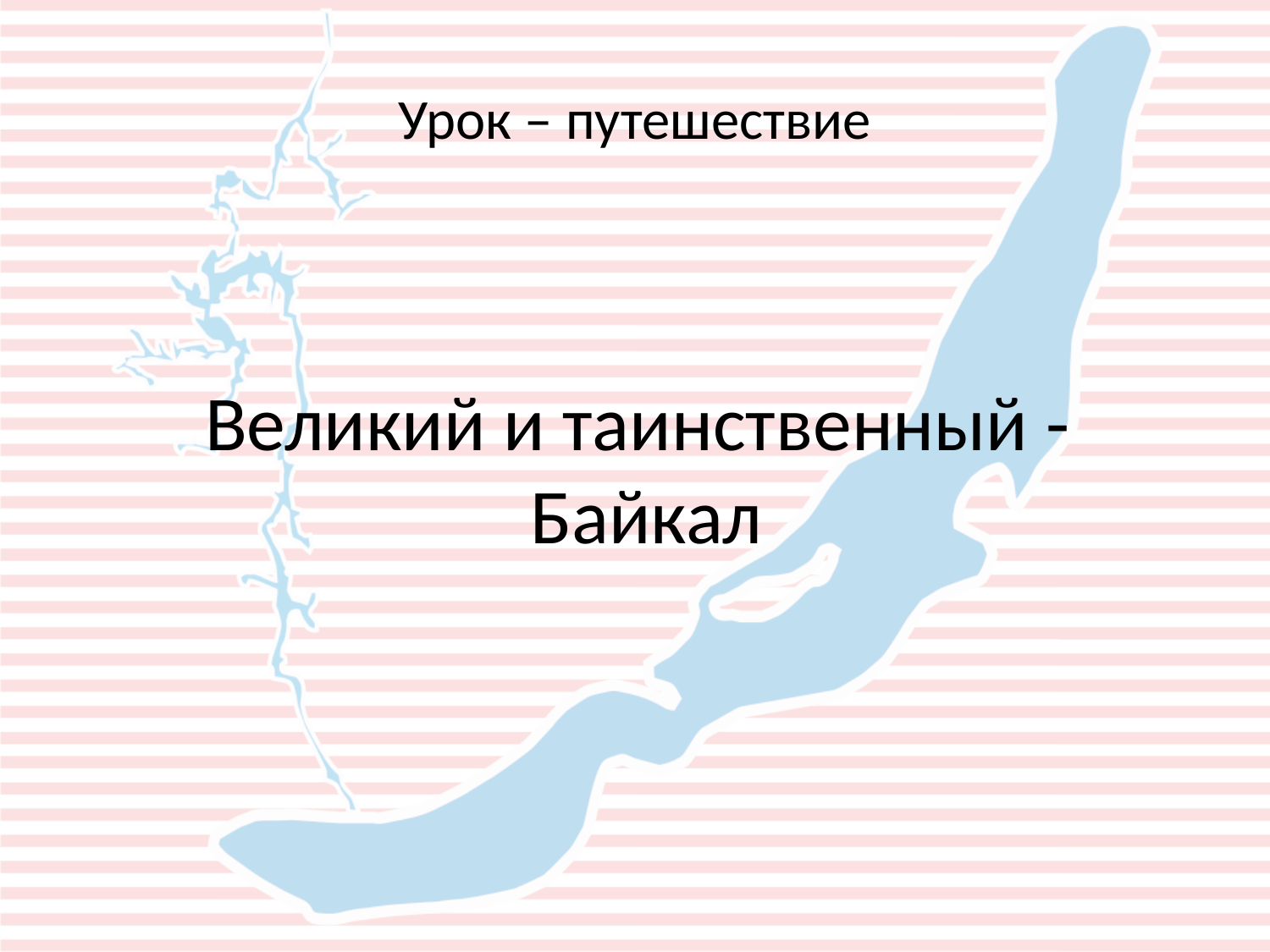

Урок – путешествие

# Великий и таинственный -  Байкал